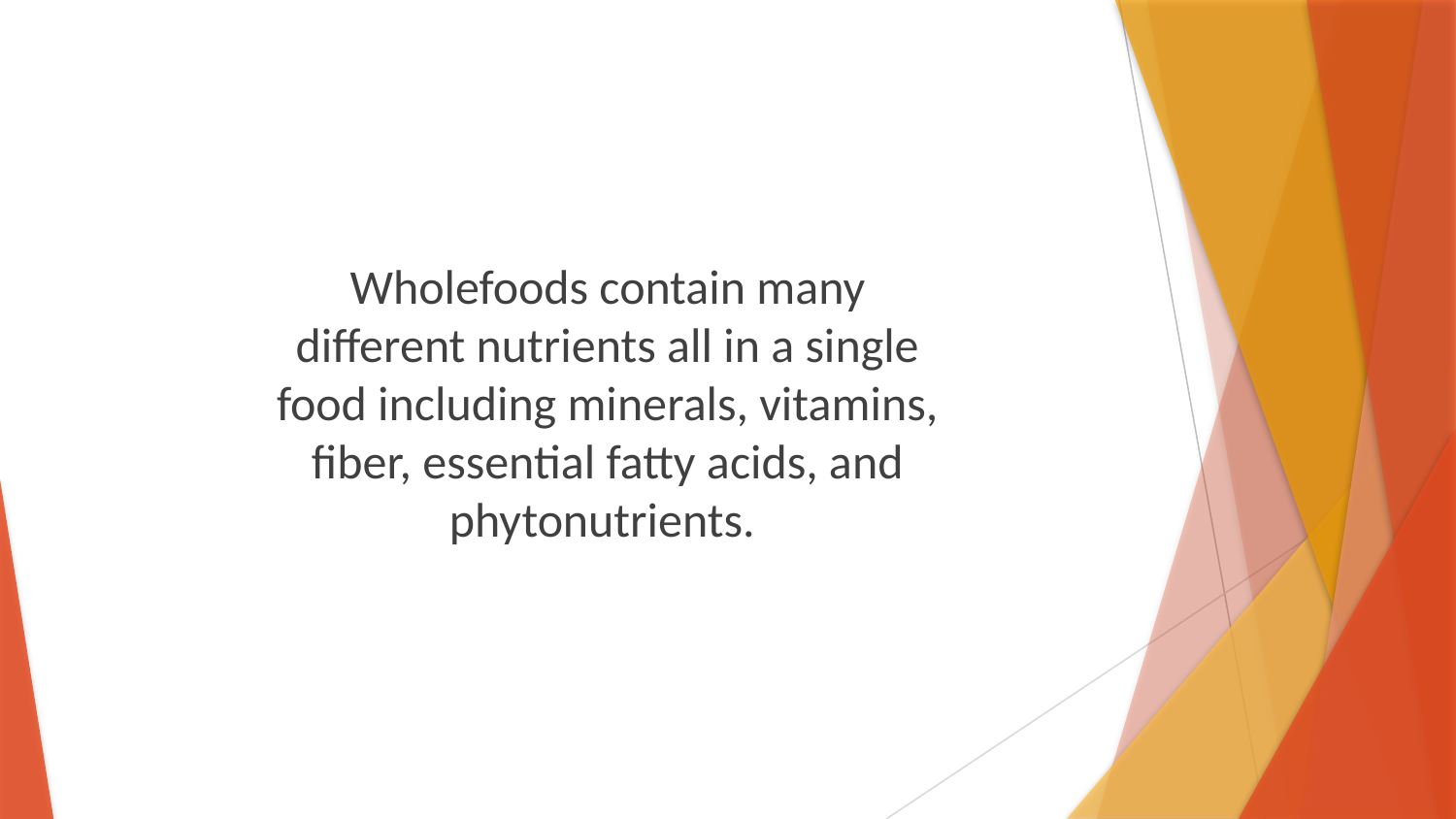

Wholefoods contain many different nutrients all in a single food including minerals, vitamins, fiber, essential fatty acids, and phytonutrients.